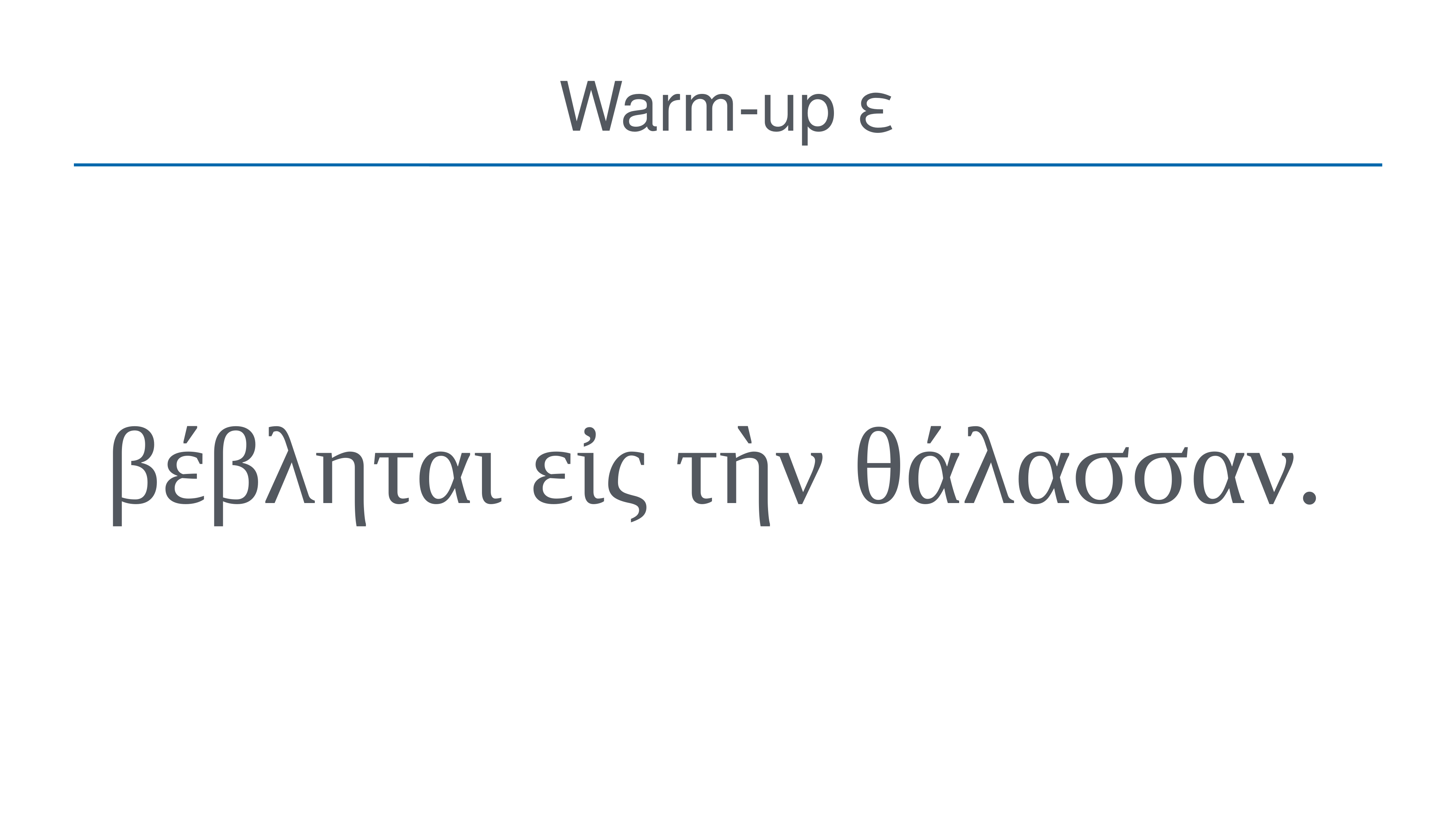

# Warm-up ε
βέβληται εἰς τὴν θάλασσαν.